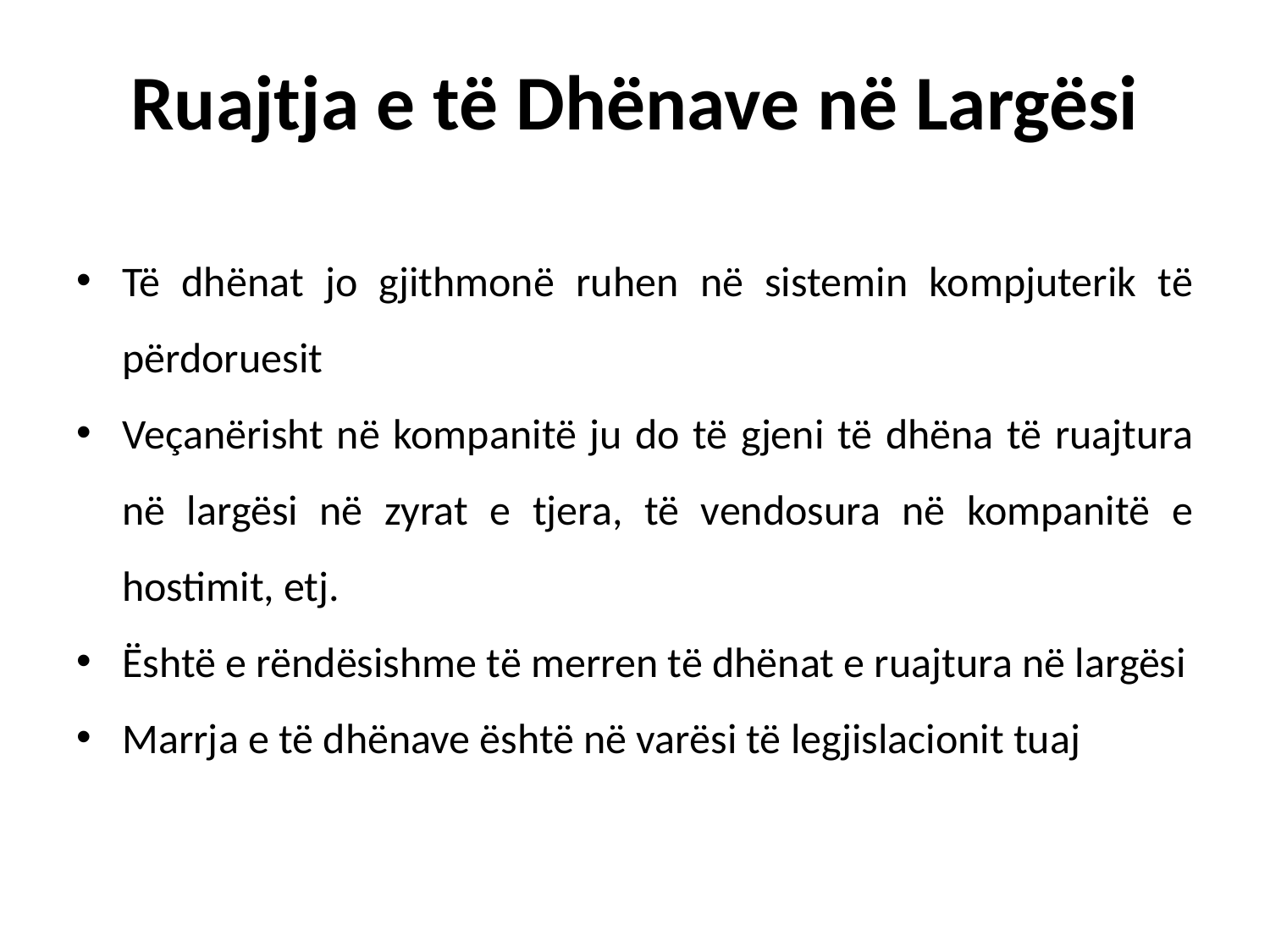

# Ruajtja e të Dhënave në Largësi
Të dhënat jo gjithmonë ruhen në sistemin kompjuterik të përdoruesit
Veçanërisht në kompanitë ju do të gjeni të dhëna të ruajtura në largësi në zyrat e tjera, të vendosura në kompanitë e hostimit, etj.
Është e rëndësishme të merren të dhënat e ruajtura në largësi
Marrja e të dhënave është në varësi të legjislacionit tuaj